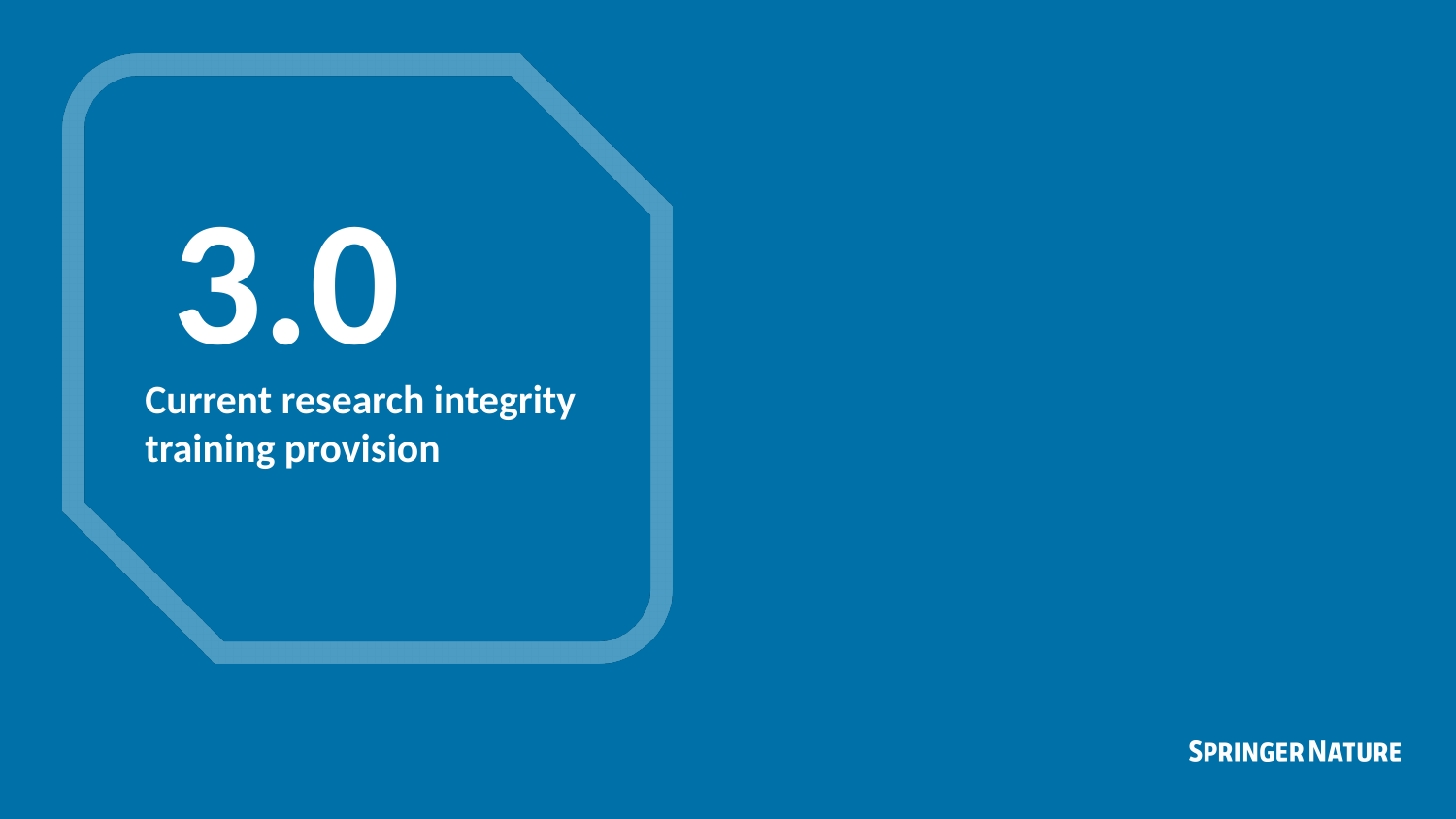

3.0
# Current research integrity training provision